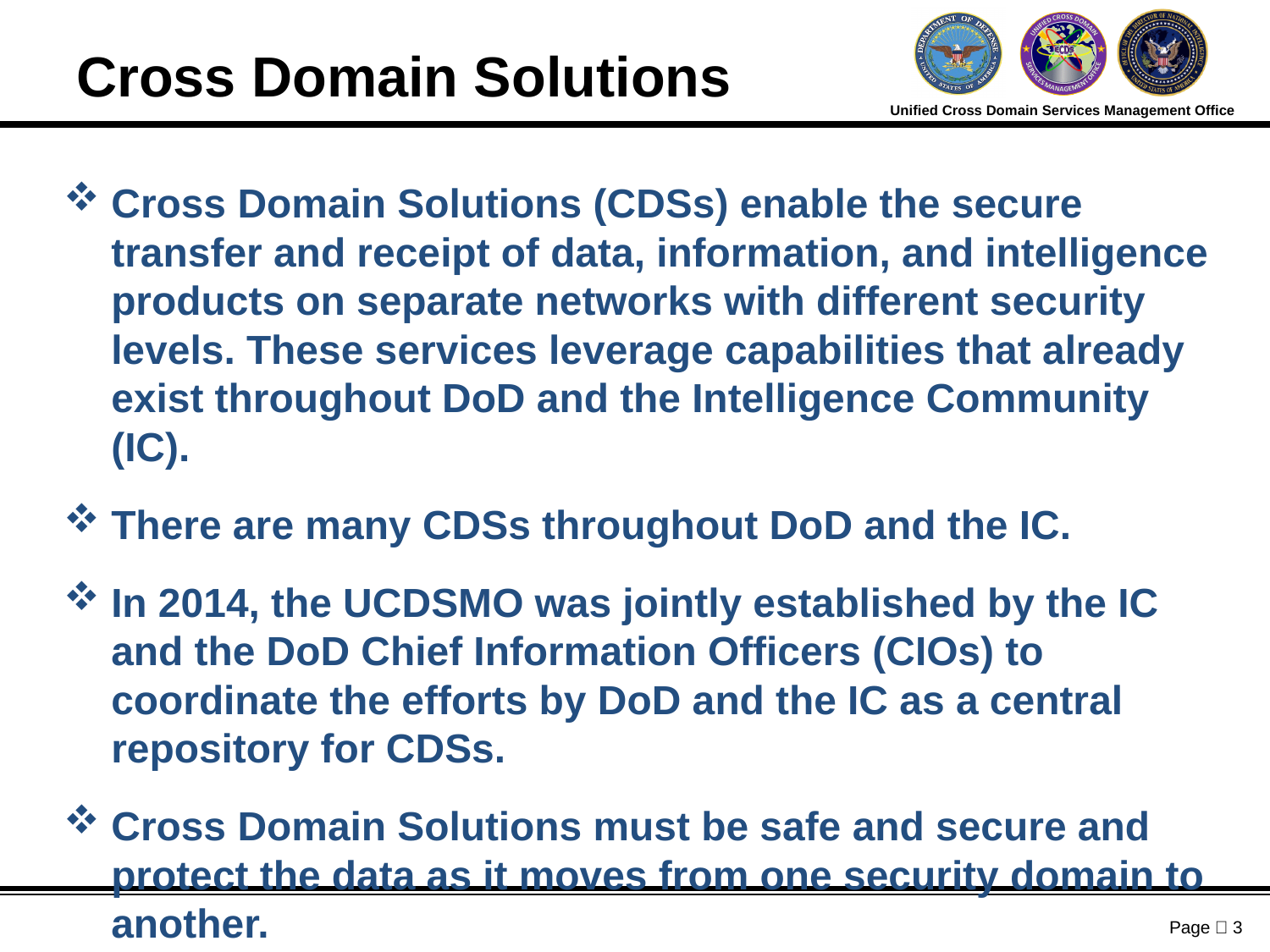

Cross Domain Solutions
Cross Domain Solutions (CDSs) enable the secure transfer and receipt of data, information, and intelligence products on separate networks with different security levels. These services leverage capabilities that already exist throughout DoD and the Intelligence Community (IC).
There are many CDSs throughout DoD and the IC.
In 2014, the UCDSMO was jointly established by the IC and the DoD Chief Information Officers (CIOs) to coordinate the efforts by DoD and the IC as a central repository for CDSs.
Cross Domain Solutions must be safe and secure and protect the data as it moves from one security domain to another.